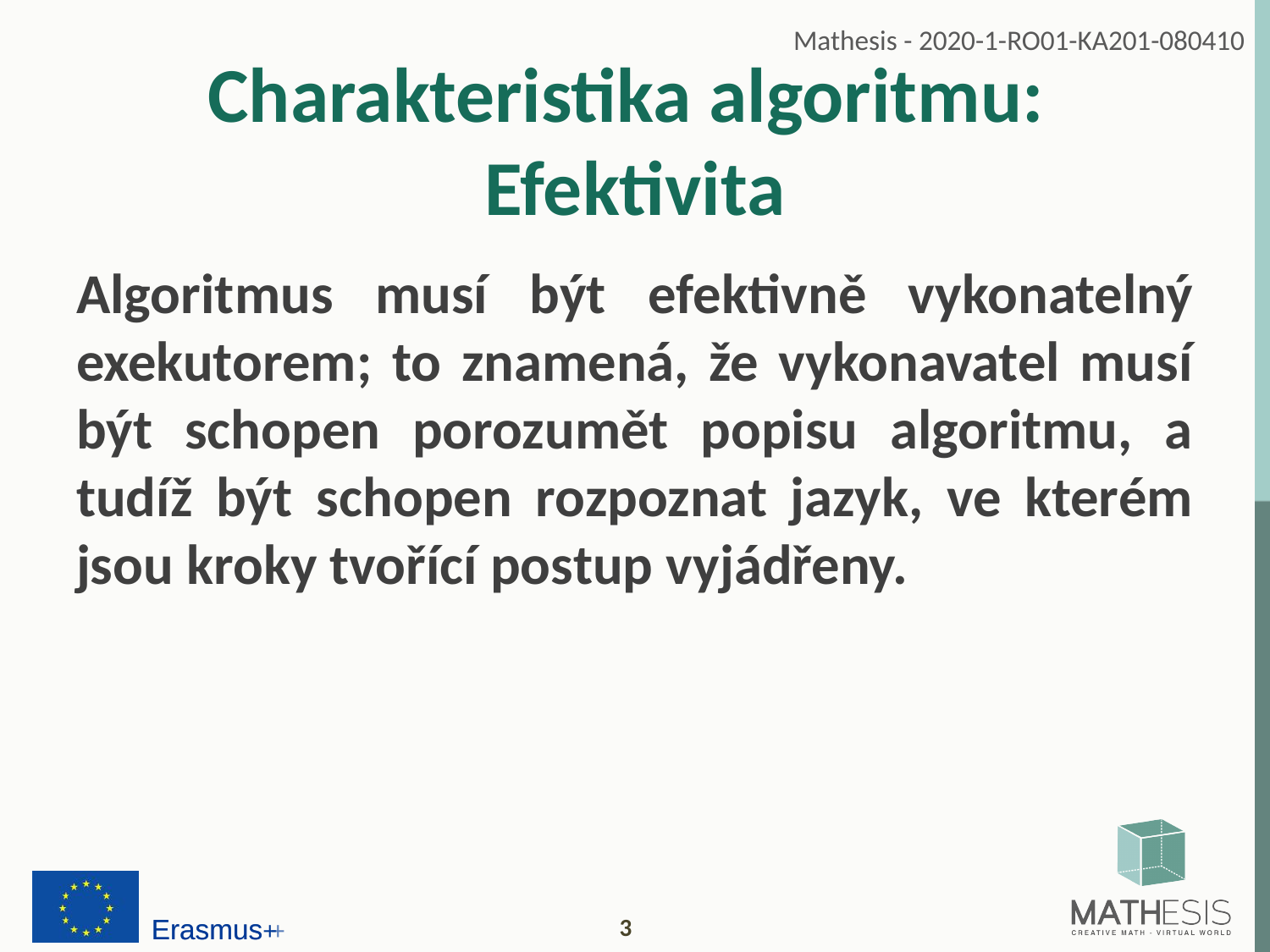

# Charakteristika algoritmu: Efektivita
Algoritmus musí být efektivně vykonatelný exekutorem; to znamená, že vykonavatel musí být schopen porozumět popisu algoritmu, a tudíž být schopen rozpoznat jazyk, ve kterém jsou kroky tvořící postup vyjádřeny.